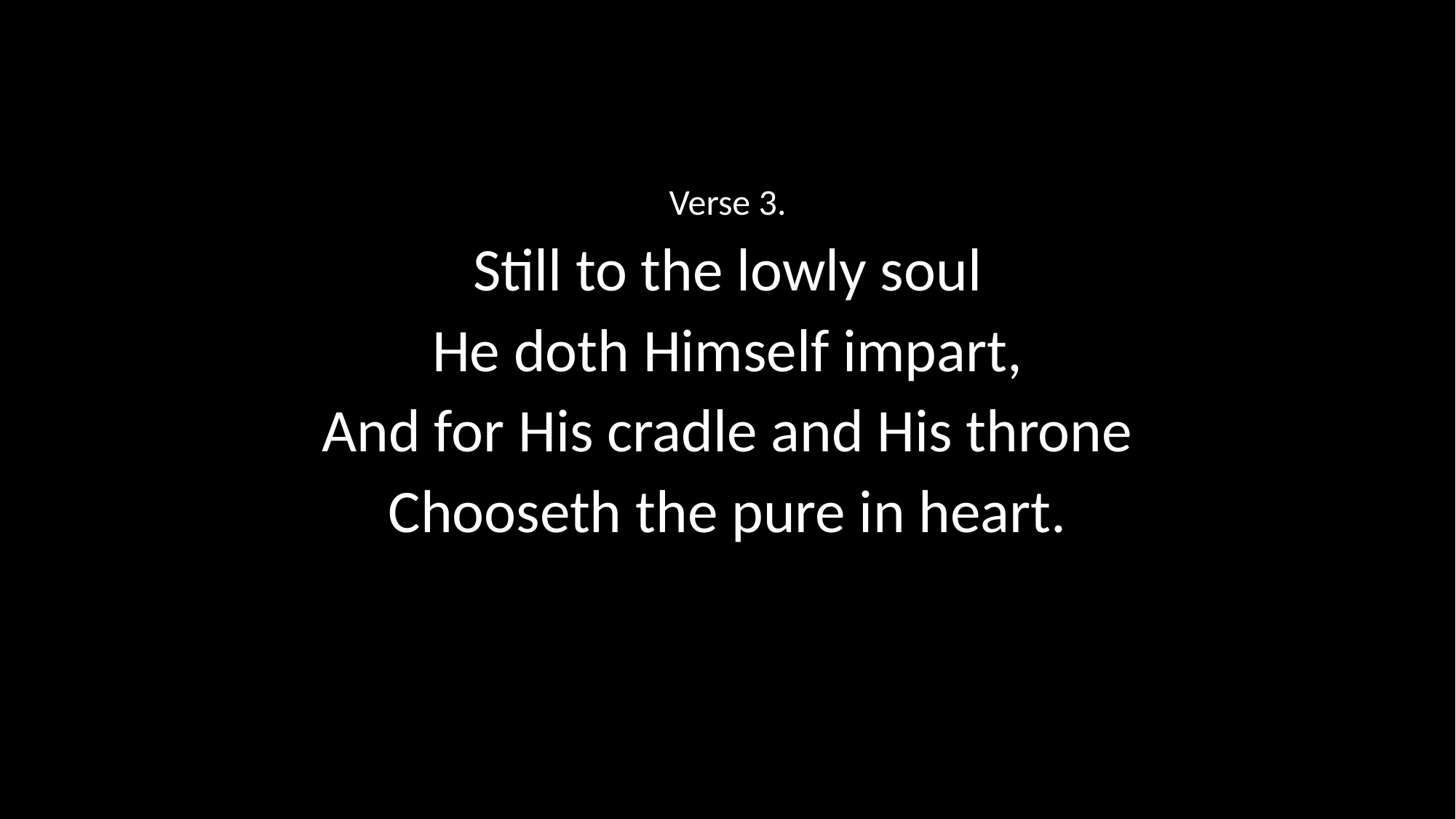

Verse 3.
Still to the lowly soul
He doth Himself impart,
And for His cradle and His throne
Chooseth the pure in heart.